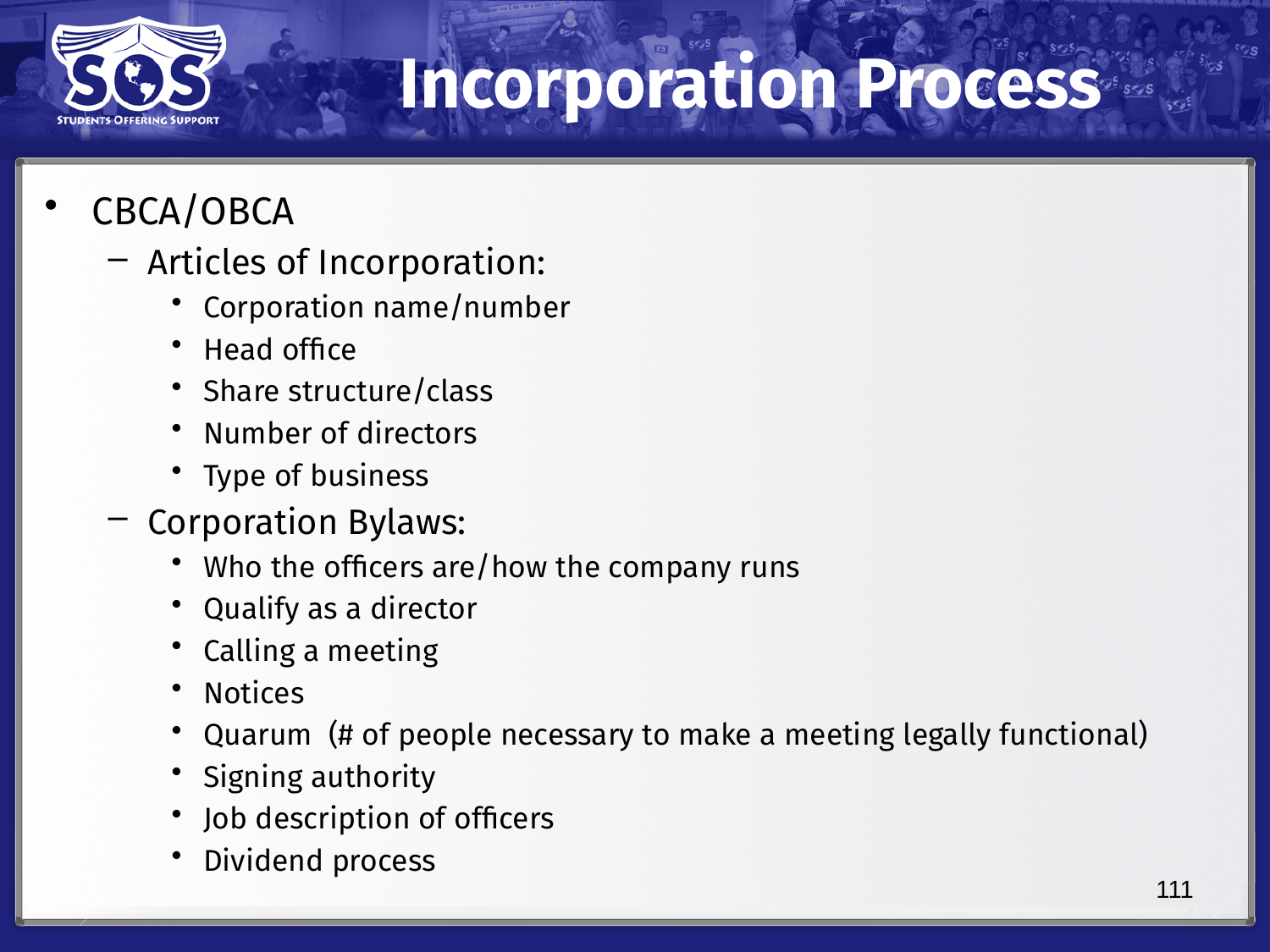

# Incorporation Process
CBCA/OBCA
Articles of Incorporation:
Corporation name/number
Head office
Share structure/class
Number of directors
Type of business
Corporation Bylaws:
Who the officers are/how the company runs
Qualify as a director
Calling a meeting
Notices
Quarum  (# of people necessary to make a meeting legally functional)
Signing authority
Job description of officers
Dividend process

111